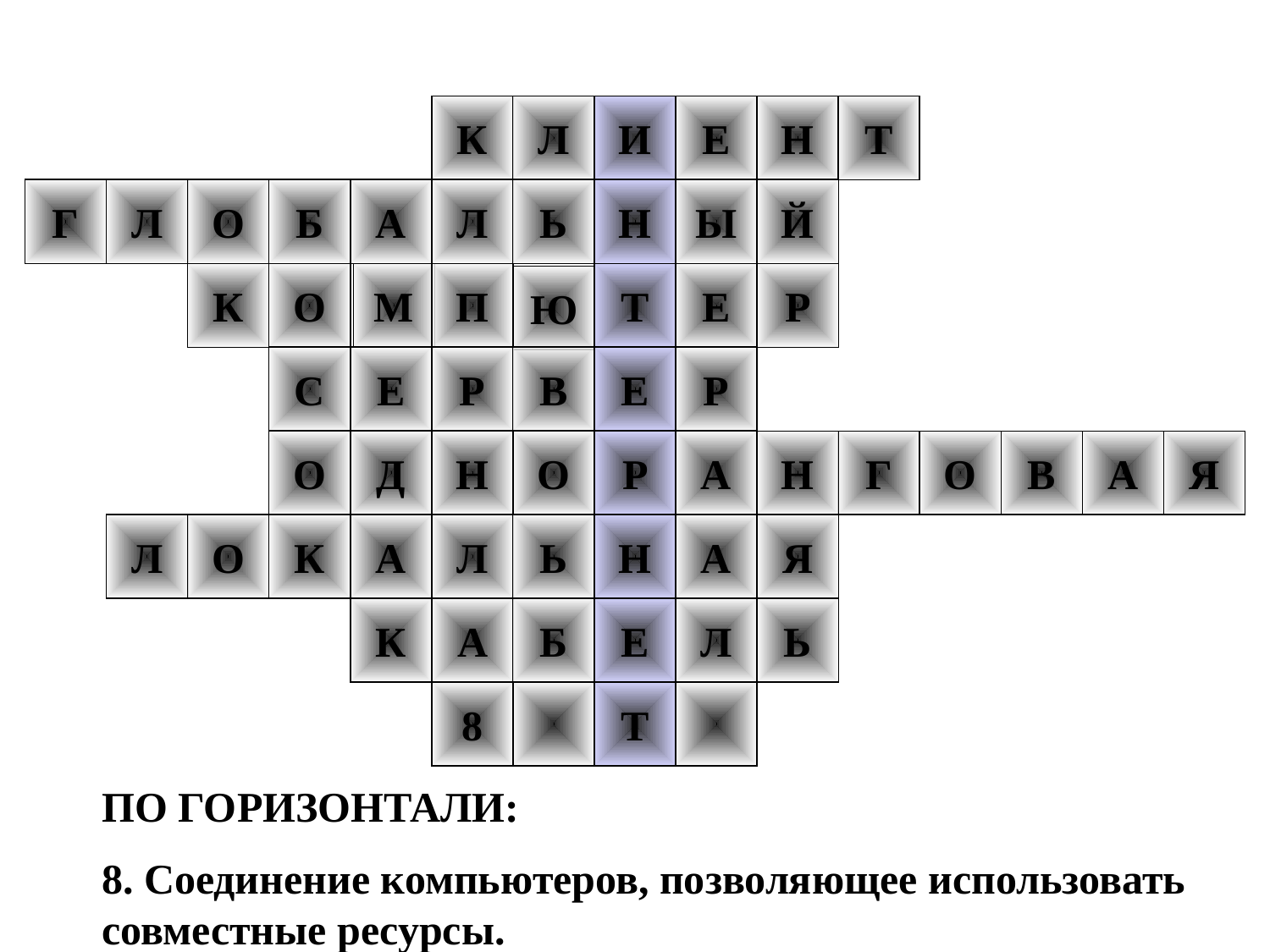

К
Л
И
Е
Н
Т
Г
Л
О
Б
А
Л
Ь
Н
Ы
Й
К
О
М
П
Т
Е
Р
Ю
С
Е
Р
В
Е
Р
О
Д
Н
О
Р
А
Н
Г
О
В
А
Я
Л
О
К
А
Л
Ь
Н
А
Я
К
А
Б
Е
Л
Ь
8

Т

ПО ГОРИЗОНТАЛИ:
8. Соединение компьютеров, позволяющее использовать совместные ресурсы.